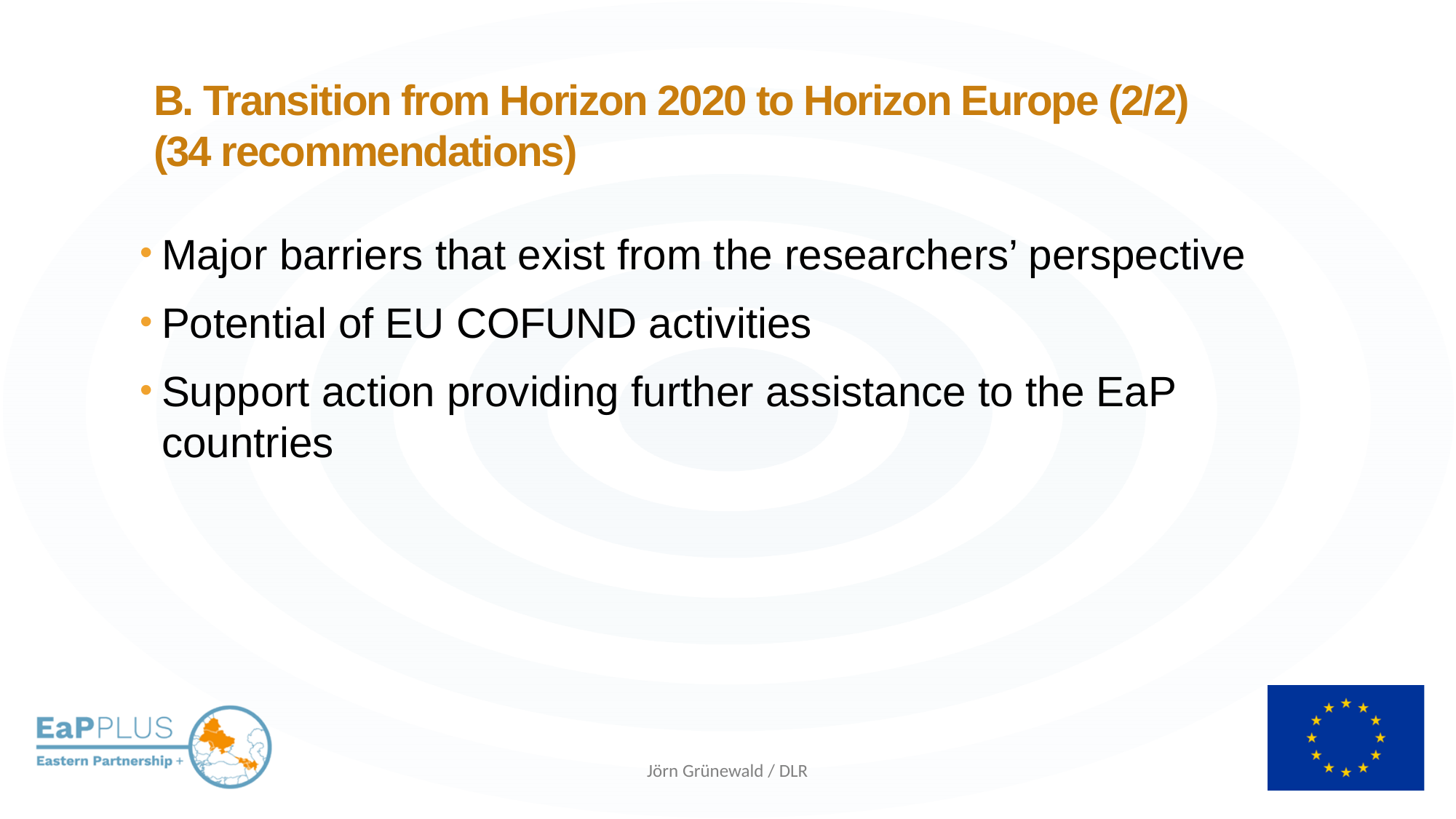

B. Transition from Horizon 2020 to Horizon Europe (2/2)
(34 recommendations)
Major barriers that exist from the researchers’ perspective
Potential of EU COFUND activities
Support action providing further assistance to the EaP countries

Jörn Grünewald / DLR